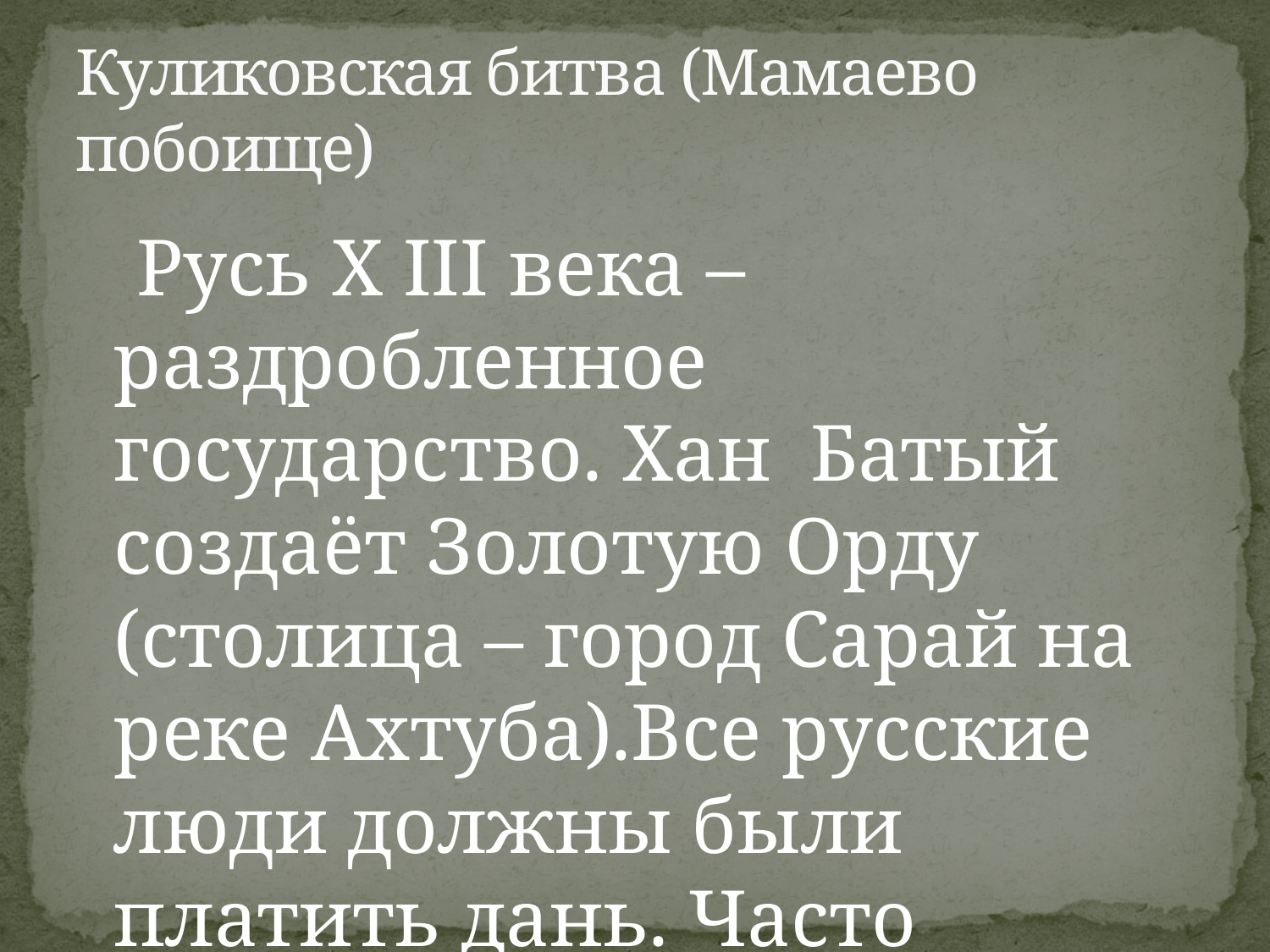

# Куликовская битва (Мамаево побоище)
   Русь X III века – раздробленное государство. Хан  Батый создаёт Золотую Орду (столица – город Сарай на реке Ахтуба).Все русские люди должны были платить дань. Часто русичей уводили в плен.